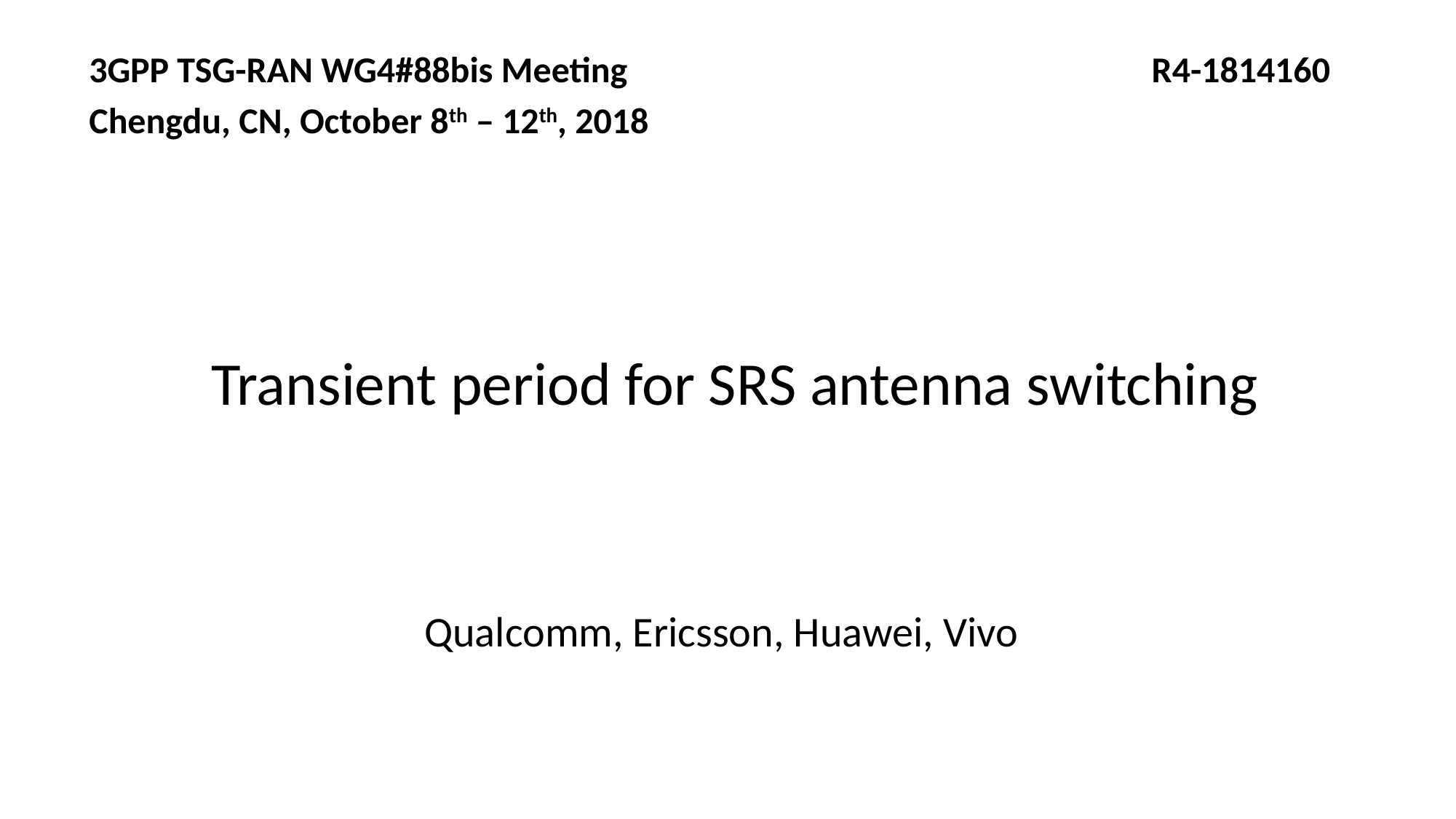

3GPP TSG-RAN WG4#88bis Meeting                                                                R4-1814160
Chengdu, CN, October 8th ‒ 12th, 2018
# Transient period for SRS antenna switching
Qualcomm, Ericsson, Huawei, Vivo